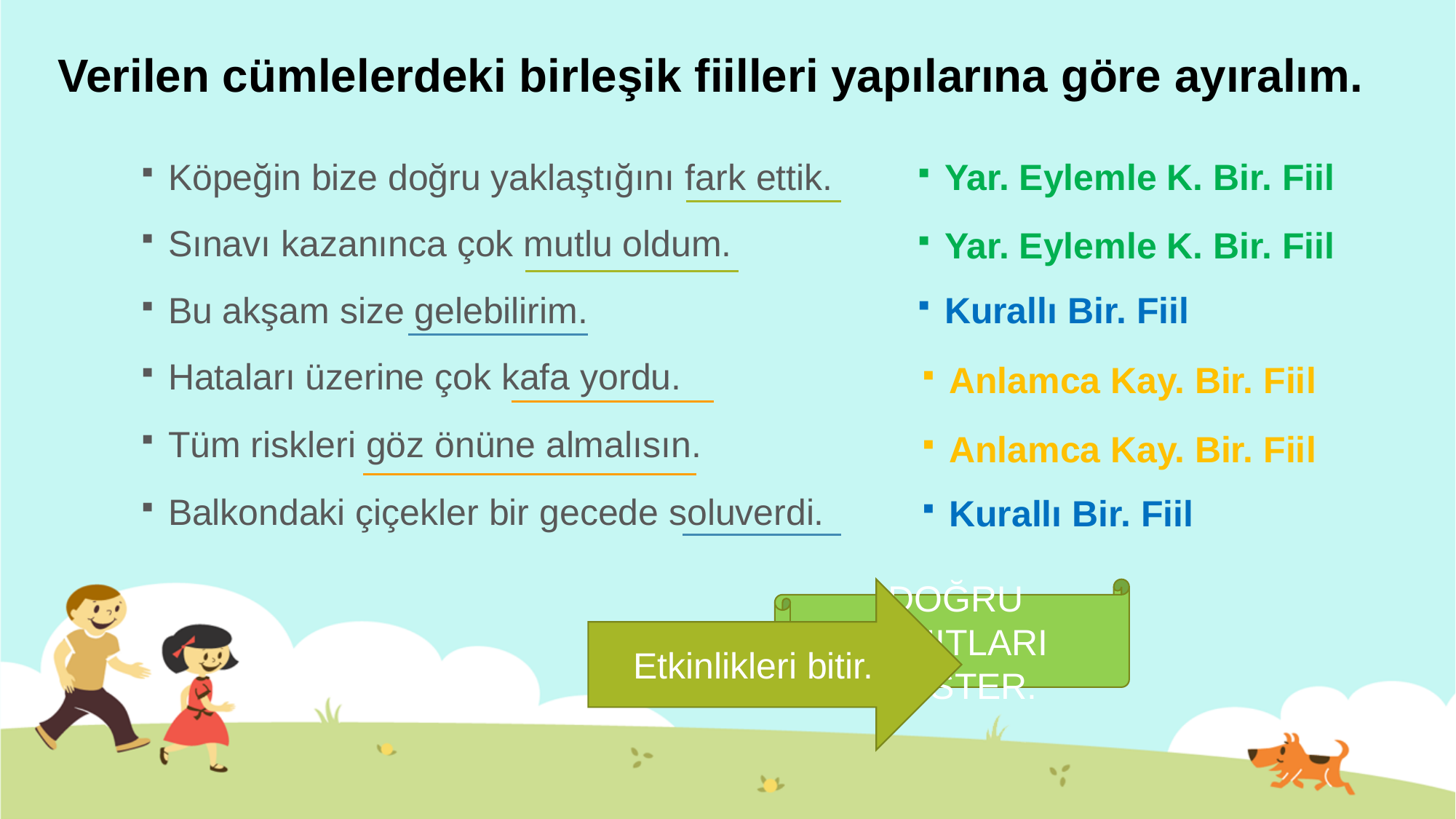

# Verilen cümlelerdeki birleşik fiilleri yapılarına göre ayıralım.
Köpeğin bize doğru yaklaştığını fark ettik.
Yar. Eylemle K. Bir. Fiil
Sınavı kazanınca çok mutlu oldum.
Yar. Eylemle K. Bir. Fiil
Kurallı Bir. Fiil
Bu akşam size gelebilirim.
Hataları üzerine çok kafa yordu.
Anlamca Kay. Bir. Fiil
Tüm riskleri göz önüne almalısın.
Anlamca Kay. Bir. Fiil
Balkondaki çiçekler bir gecede soluverdi.
Kurallı Bir. Fiil
Etkinlikleri bitir.
DOĞRU YANITLARI GÖSTER.